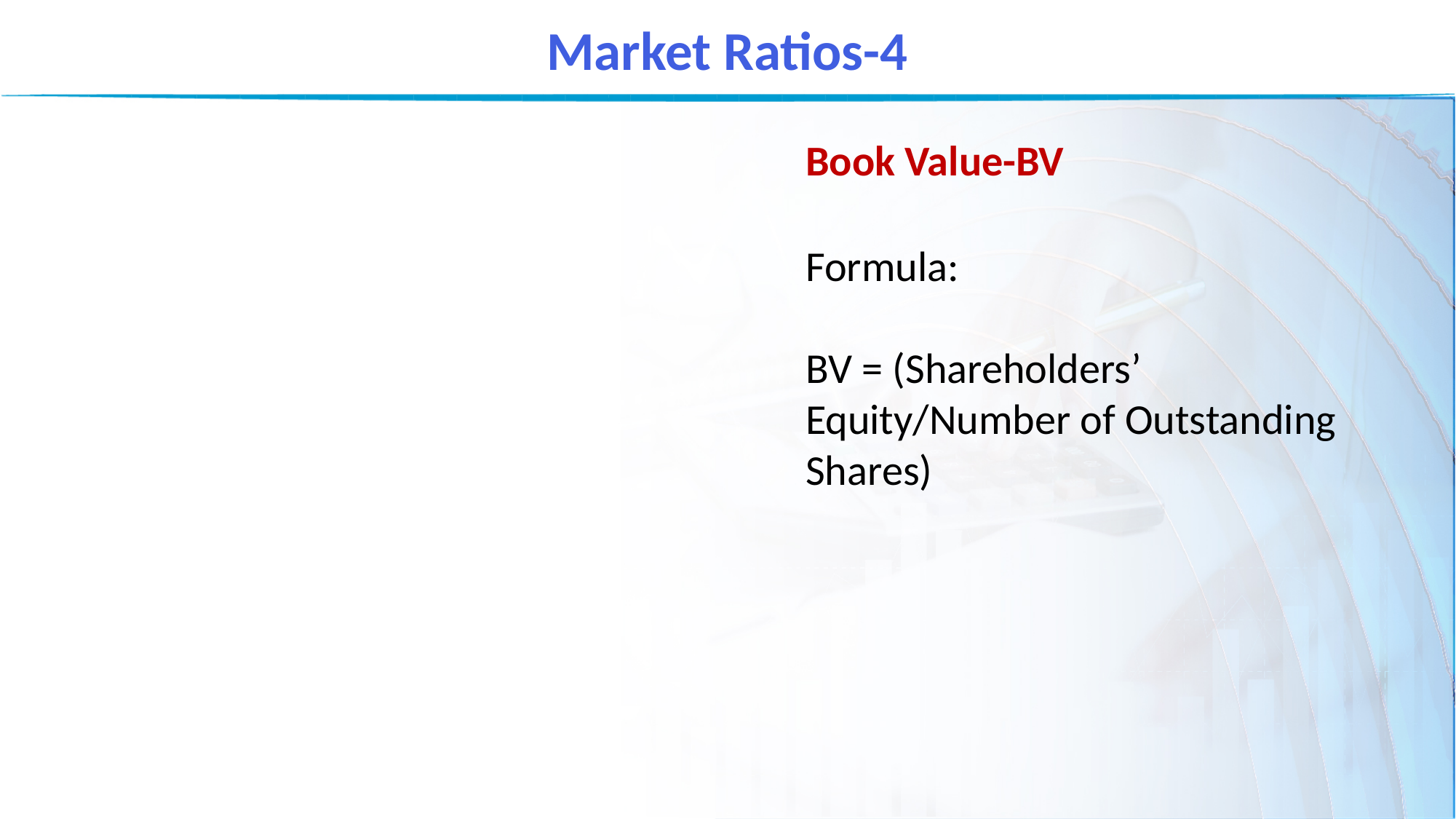

Market Ratios-4
Book Value-BV

Formula:

BV = (Shareholders’ Equity/Number of Outstanding Shares)